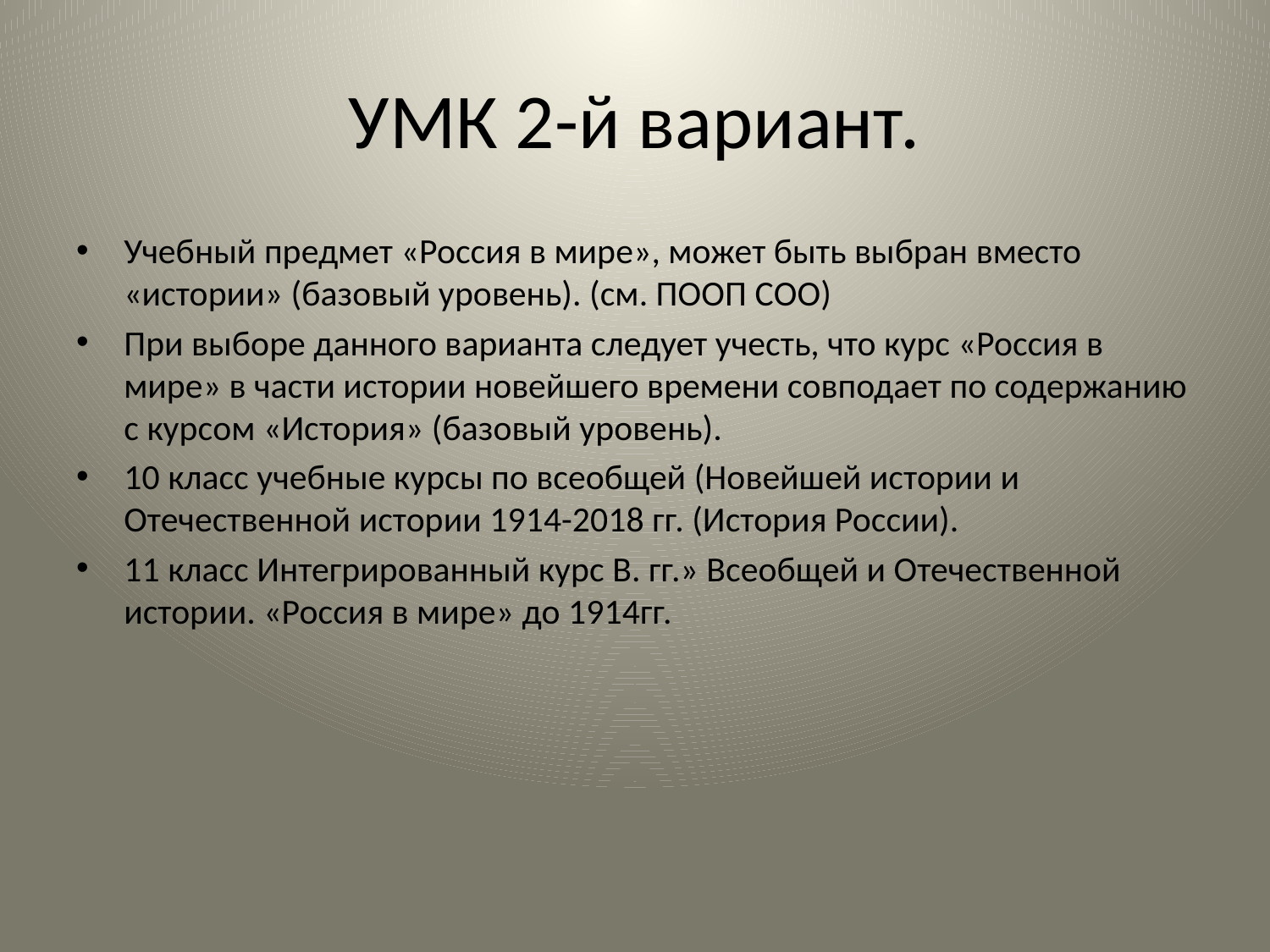

# УМК 2-й вариант.
Учебный предмет «Россия в мире», может быть выбран вместо «истории» (базовый уровень). (см. ПООП СОО)
При выборе данного варианта следует учесть, что курс «Россия в мире» в части истории новейшего времени совподает по содержанию с курсом «История» (базовый уровень).
10 класс учебные курсы по всеобщей (Новейшей истории и Отечественной истории 1914-2018 гг. (История России).
11 класс Интегрированный курс В. гг.» Всеобщей и Отечественной истории. «Россия в мире» до 1914гг.